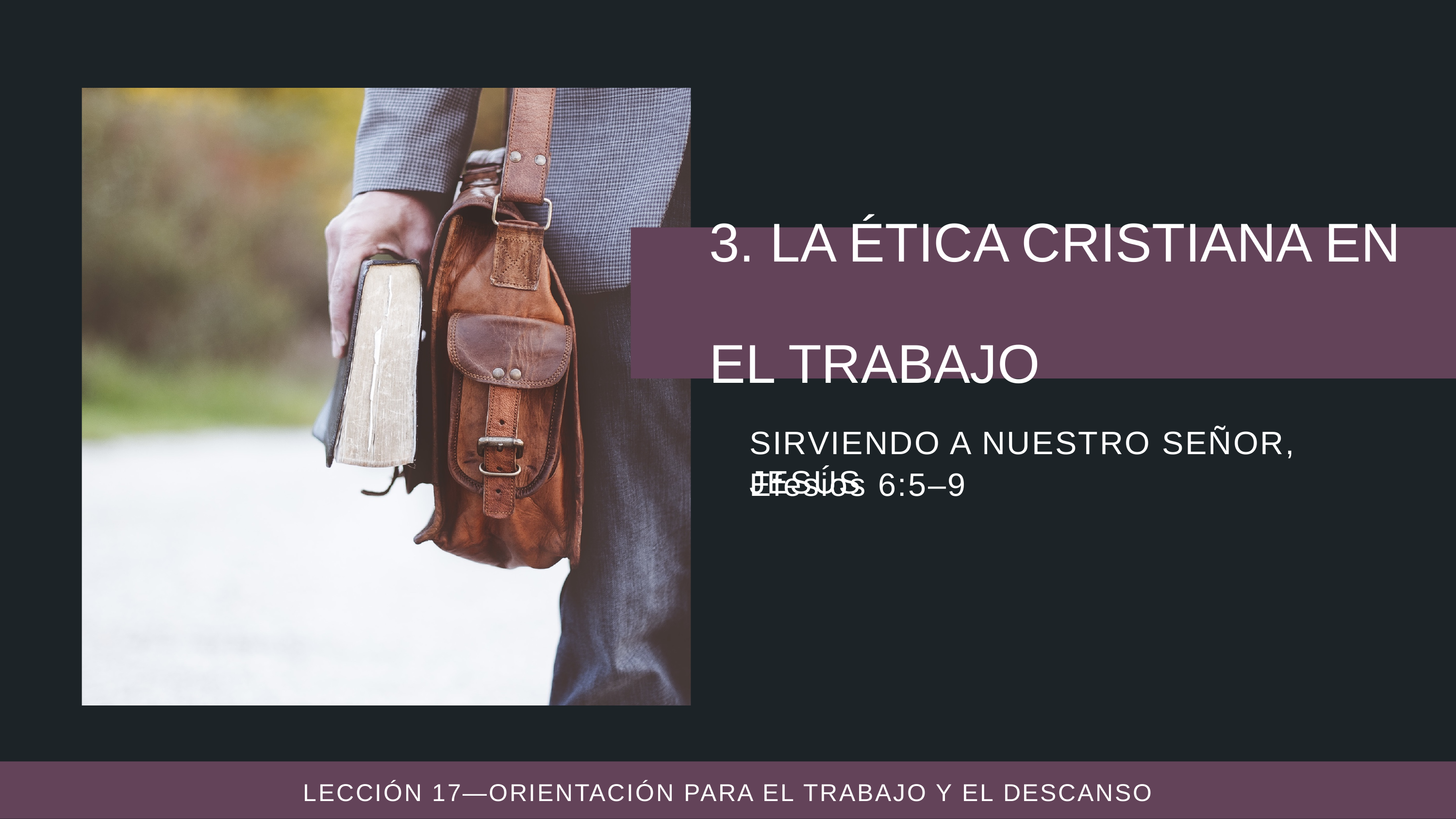

SIRVIENDO A NUESTRO SEÑOR, JESÚS
Efesios 6:5–9